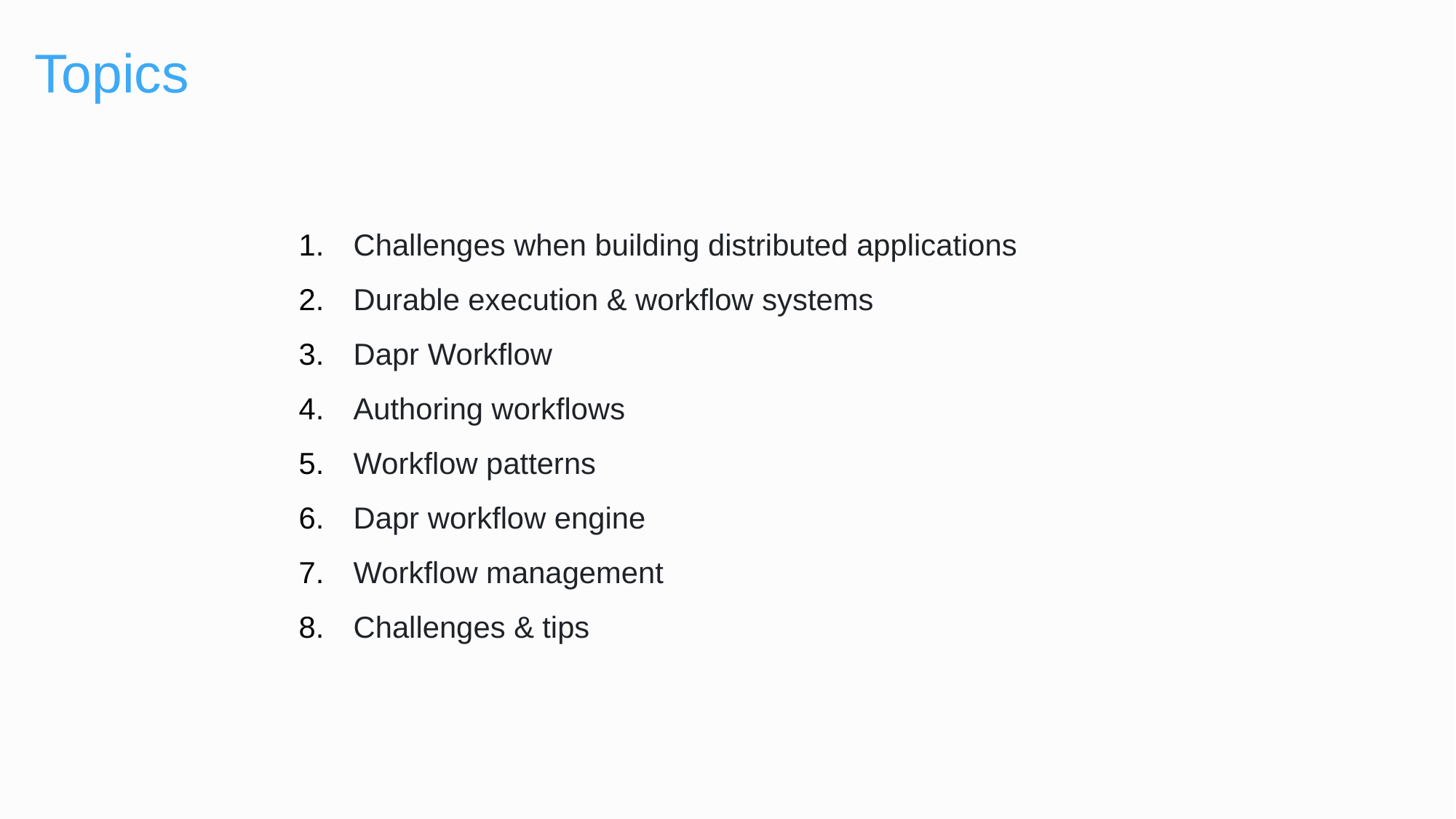

# Topics
Challenges when building distributed applications
Durable execution & workflow systems
Dapr Workflow
Authoring workflows
Workflow patterns
Dapr workflow engine
Workflow management
Challenges & tips